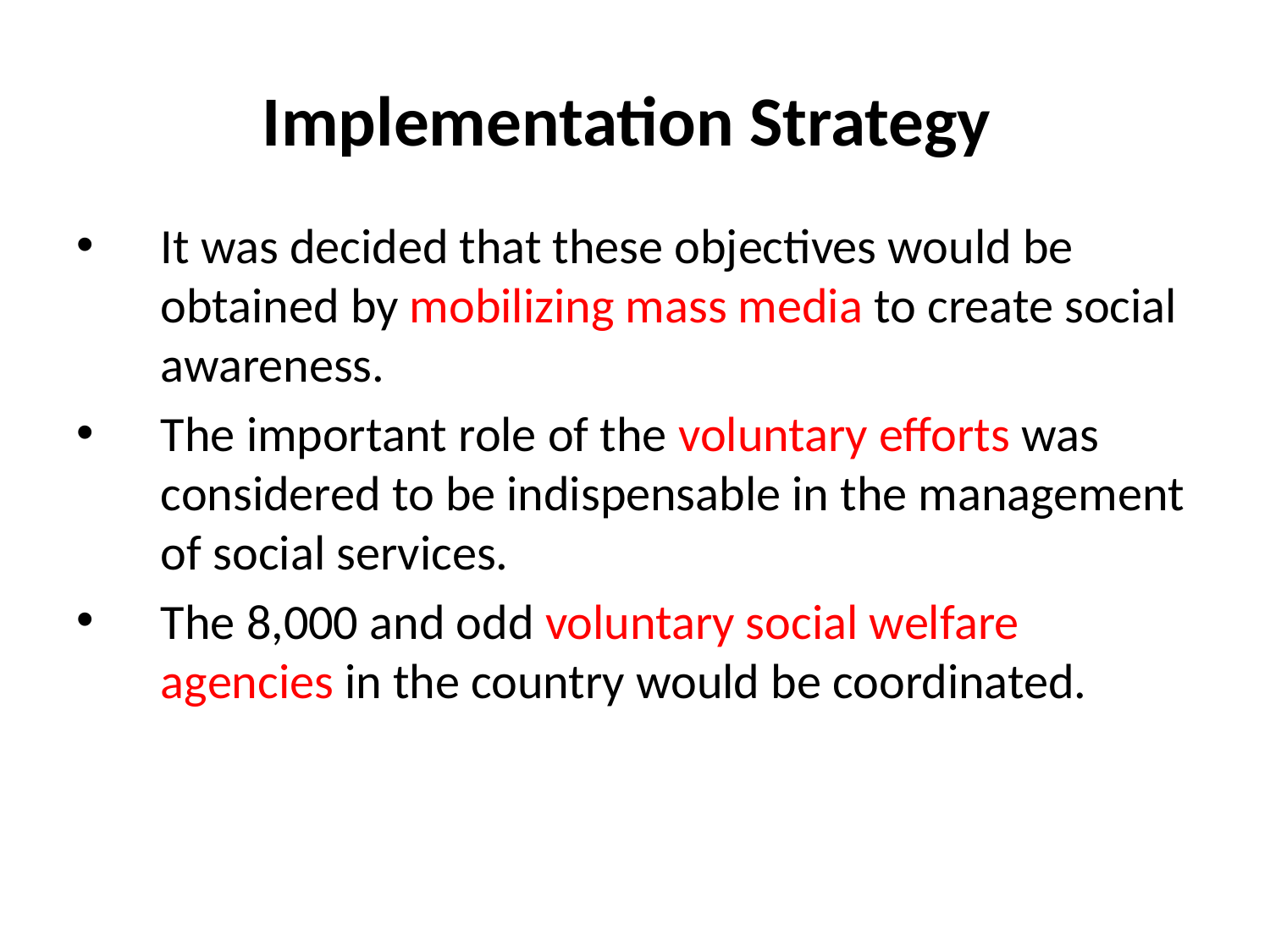

# Implementation Strategy
It was decided that these objectives would be obtained by mobilizing mass media to create social awareness.
The important role of the voluntary efforts was considered to be indispensable in the management of social services.
The 8,000 and odd voluntary social welfare agencies in the country would be coordinated.